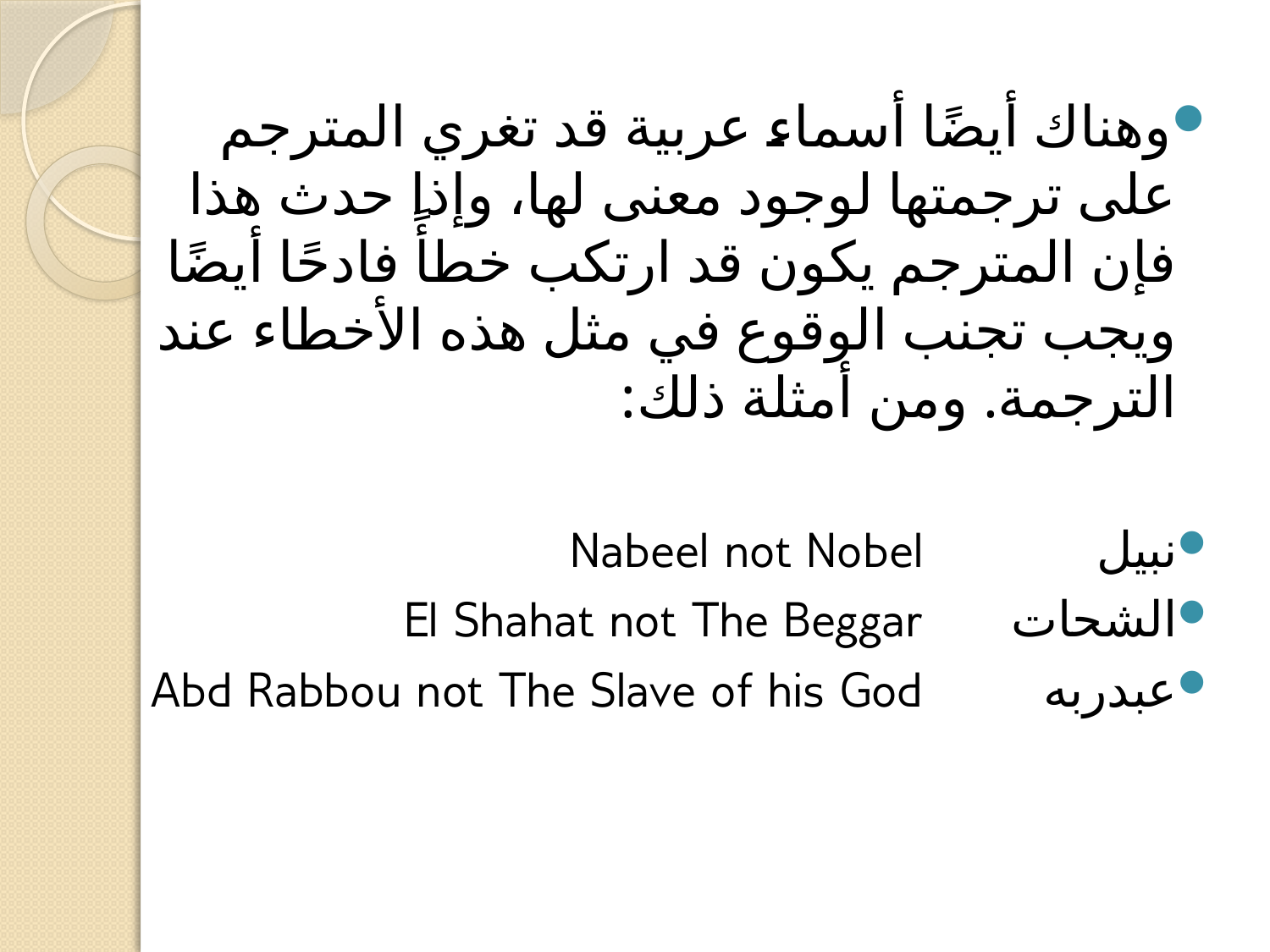

وهناك أيضًا أسماء عربية قد تغري المترجم على ترجمتها لوجود معنى لها، وإذا حدث هذا فإن المترجم يكون قد ارتكب خطأً فادحًا أيضًا ويجب تجنب الوقوع في مثل هذه الأخطاء عند الترجمة. ومن أمثلة ذلك:

نبيل			Nabeel not Nobel
الشحات		El Shahat not The Beggar
عبدربه		Abd Rabbou not The Slave of his God